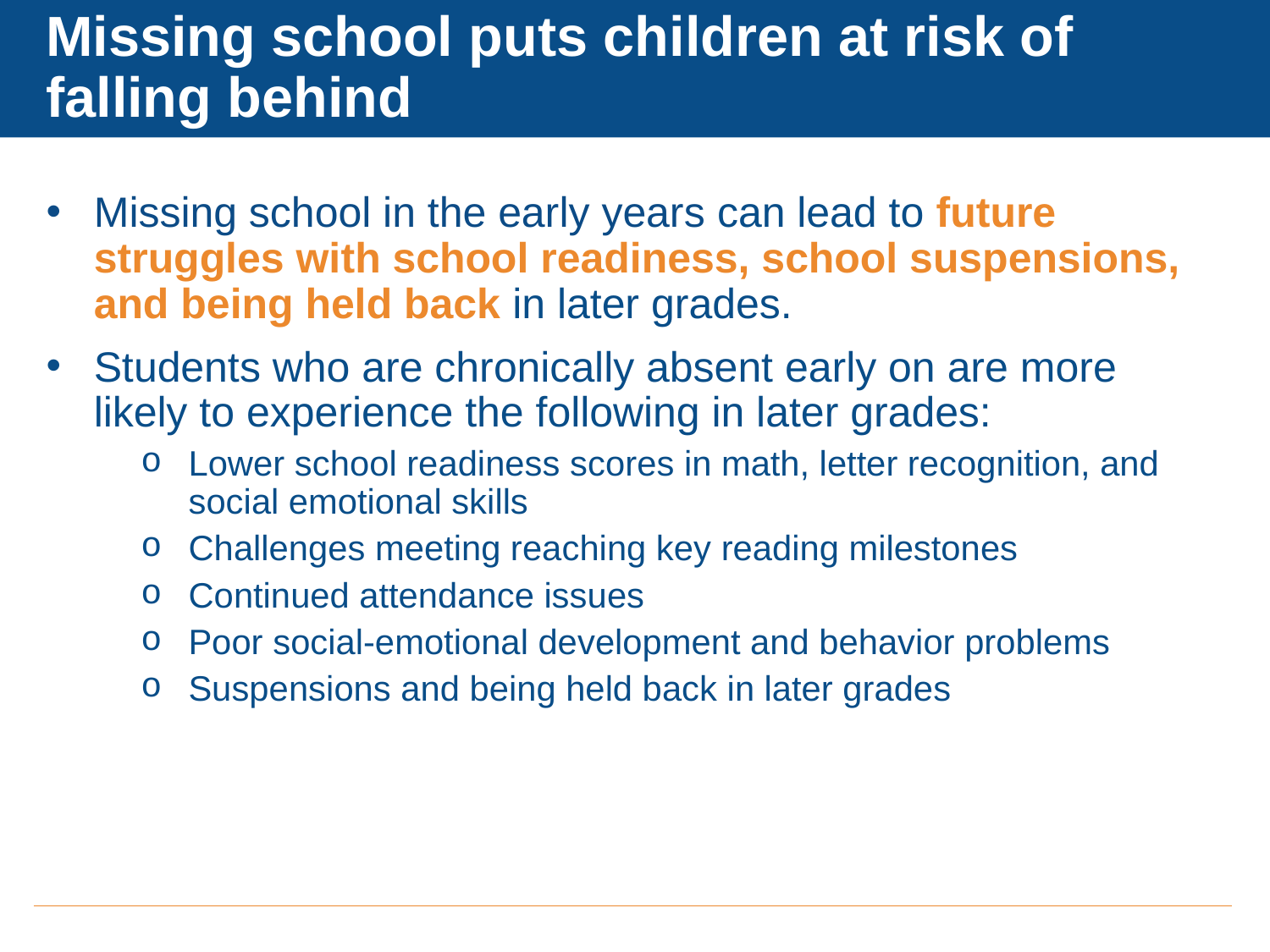

# Missing school puts children at risk of falling behind
Missing school in the early years can lead to future struggles with school readiness, school suspensions, and being held back in later grades.
Students who are chronically absent early on are more likely to experience the following in later grades:
Lower school readiness scores in math, letter recognition, and social emotional skills
Challenges meeting reaching key reading milestones
Continued attendance issues
Poor social-emotional development and behavior problems
Suspensions and being held back in later grades